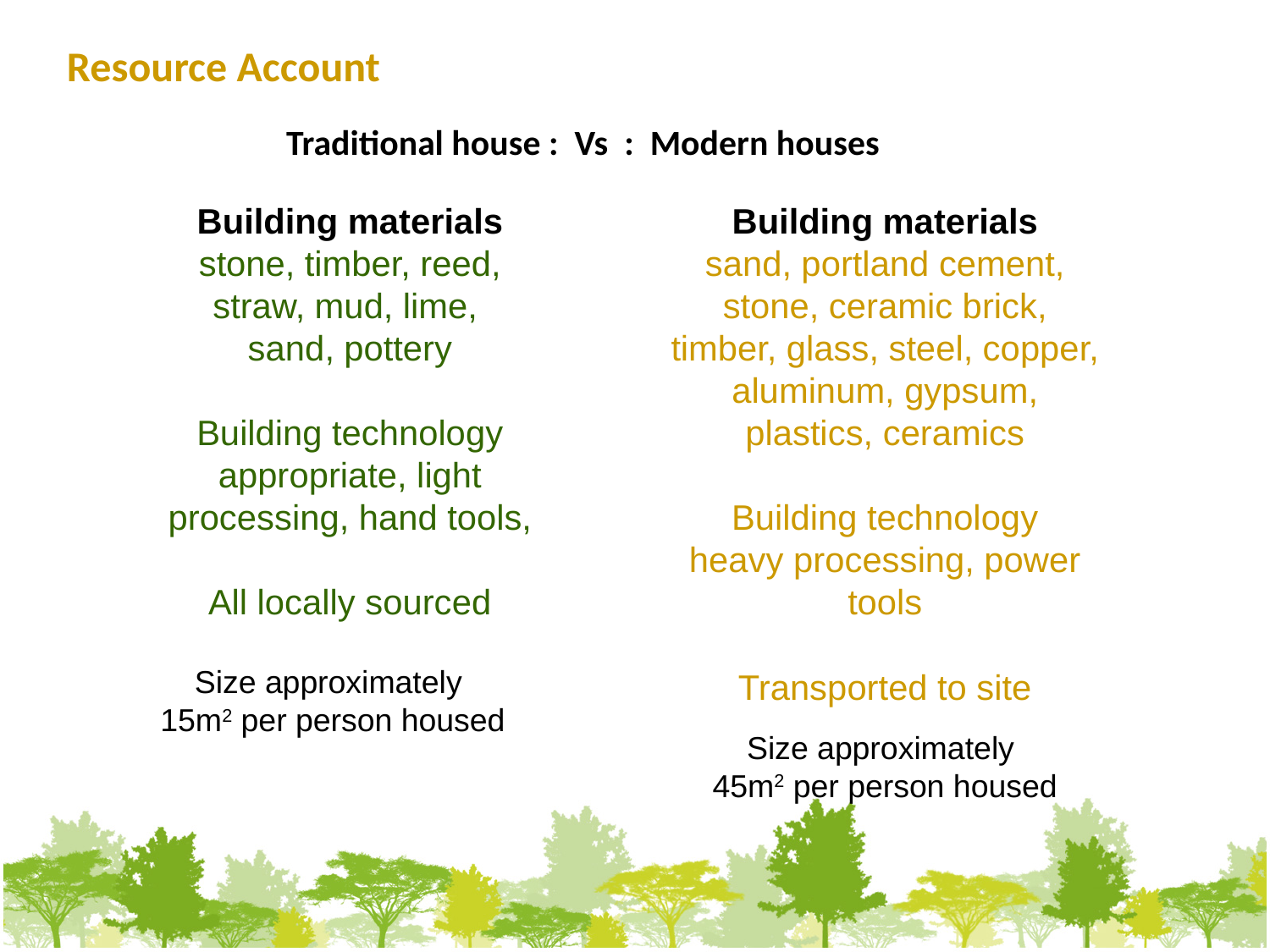

Resource Account
Traditional house :  Vs  :  Modern houses
Building materials
stone, timber, reed, straw, mud, lime,
sand, pottery

Building technology
appropriate, light processing, hand tools,

All locally sourced
Building materials
sand, portland cement, stone, ceramic brick, timber, glass, steel, copper, aluminum, gypsum, plastics, ceramics

Building technology
heavy processing, power tools

Transported to site
Size approximately
15m2 per person housed
Size approximately
45m2 per person housed